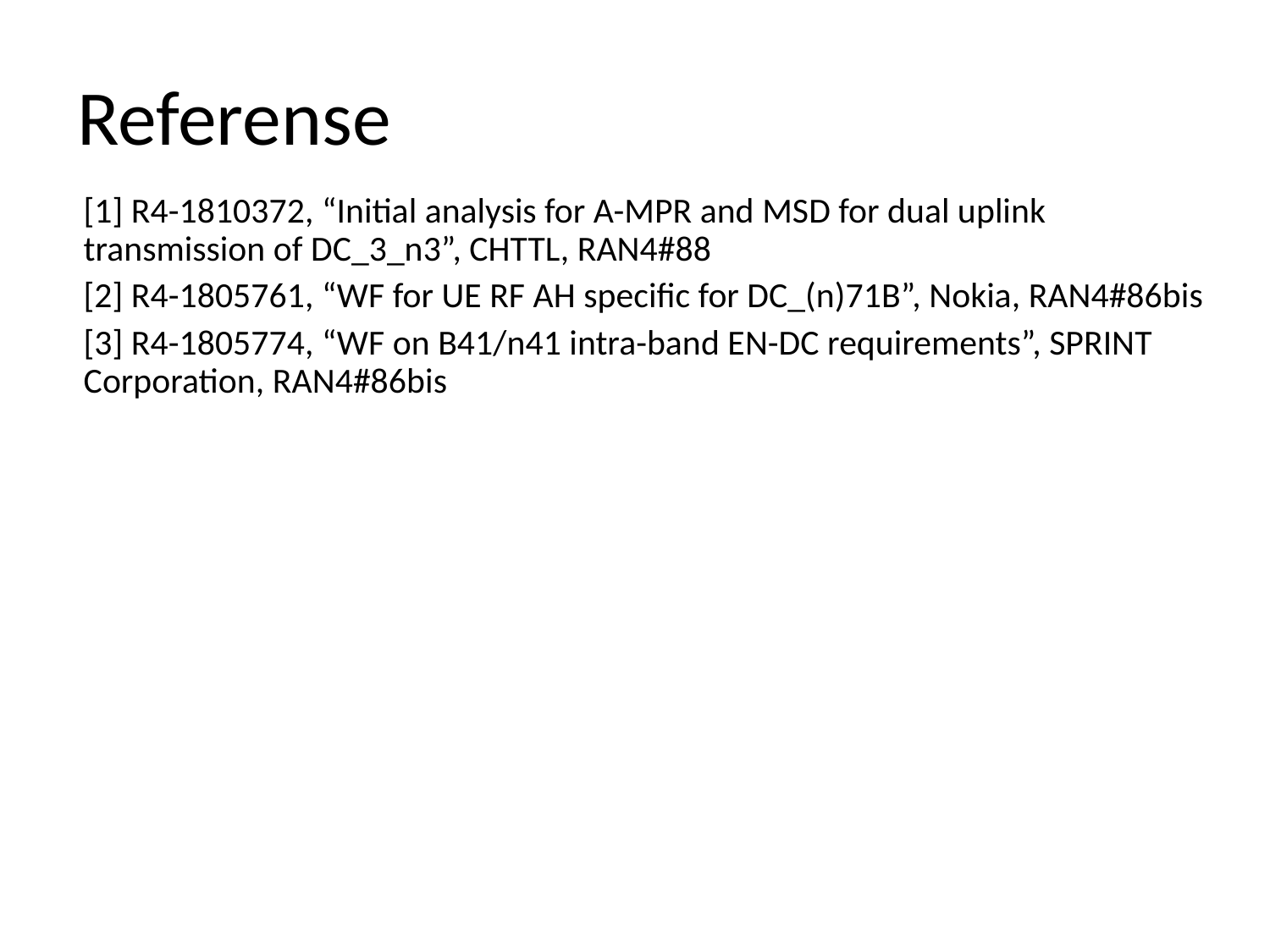

# Referense
[1] R4-1810372, “Initial analysis for A-MPR and MSD for dual uplink transmission of DC_3_n3”, CHTTL, RAN4#88
[2] R4-1805761, “WF for UE RF AH specific for DC_(n)71B”, Nokia, RAN4#86bis
[3] R4-1805774, “WF on B41/n41 intra-band EN-DC requirements”, SPRINT Corporation, RAN4#86bis